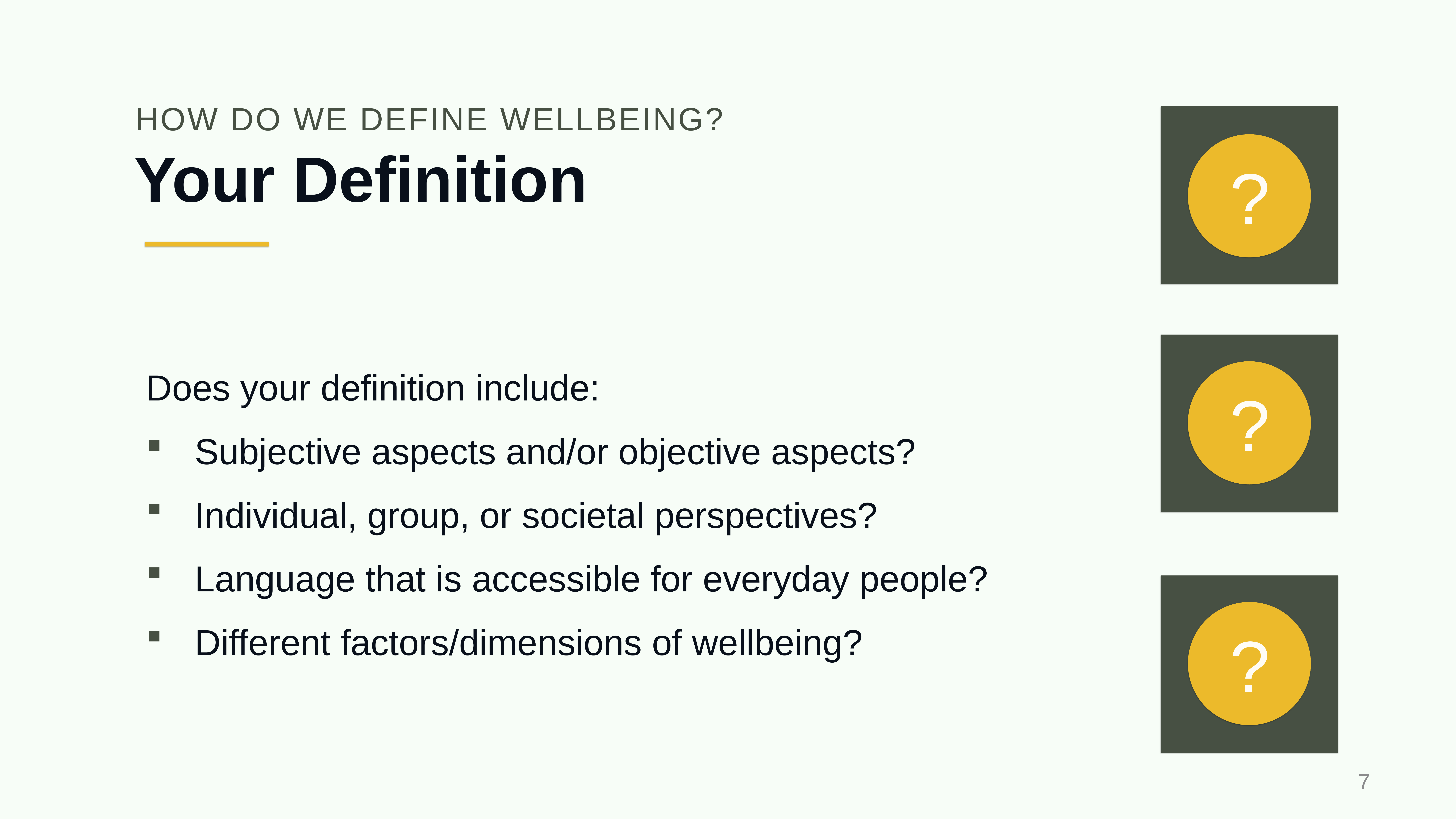

HOW DO WE DEFINE WELLBEING?

?
# Your Definition

?
Does your definition include:
Subjective aspects and/or objective aspects?
Individual, group, or societal perspectives?
Language that is accessible for everyday people?
Different factors/dimensions of wellbeing?

?
7